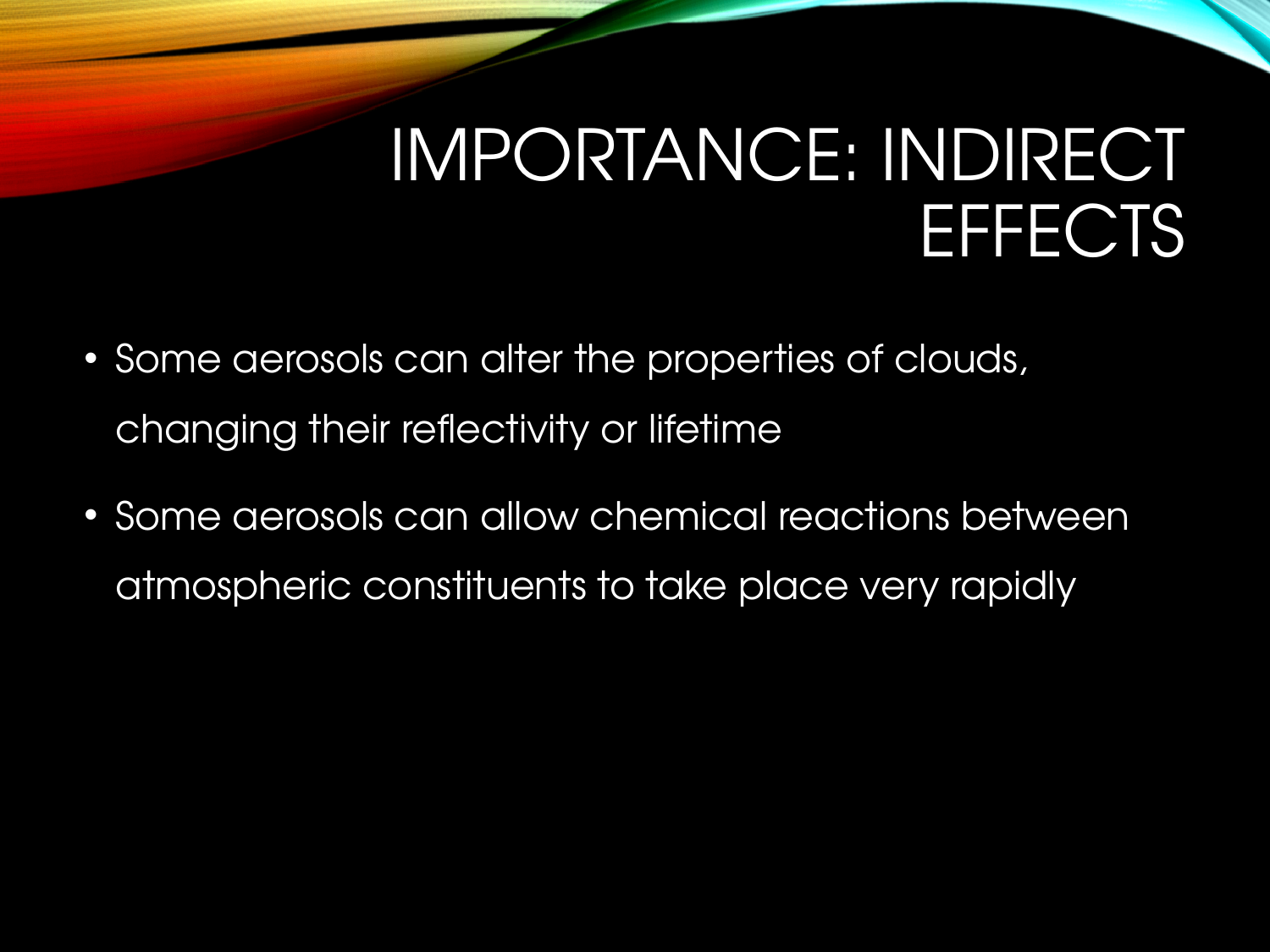

# Importance: Indirect effects
Some aerosols can alter the properties of clouds, changing their reflectivity or lifetime
Some aerosols can allow chemical reactions between atmospheric constituents to take place very rapidly